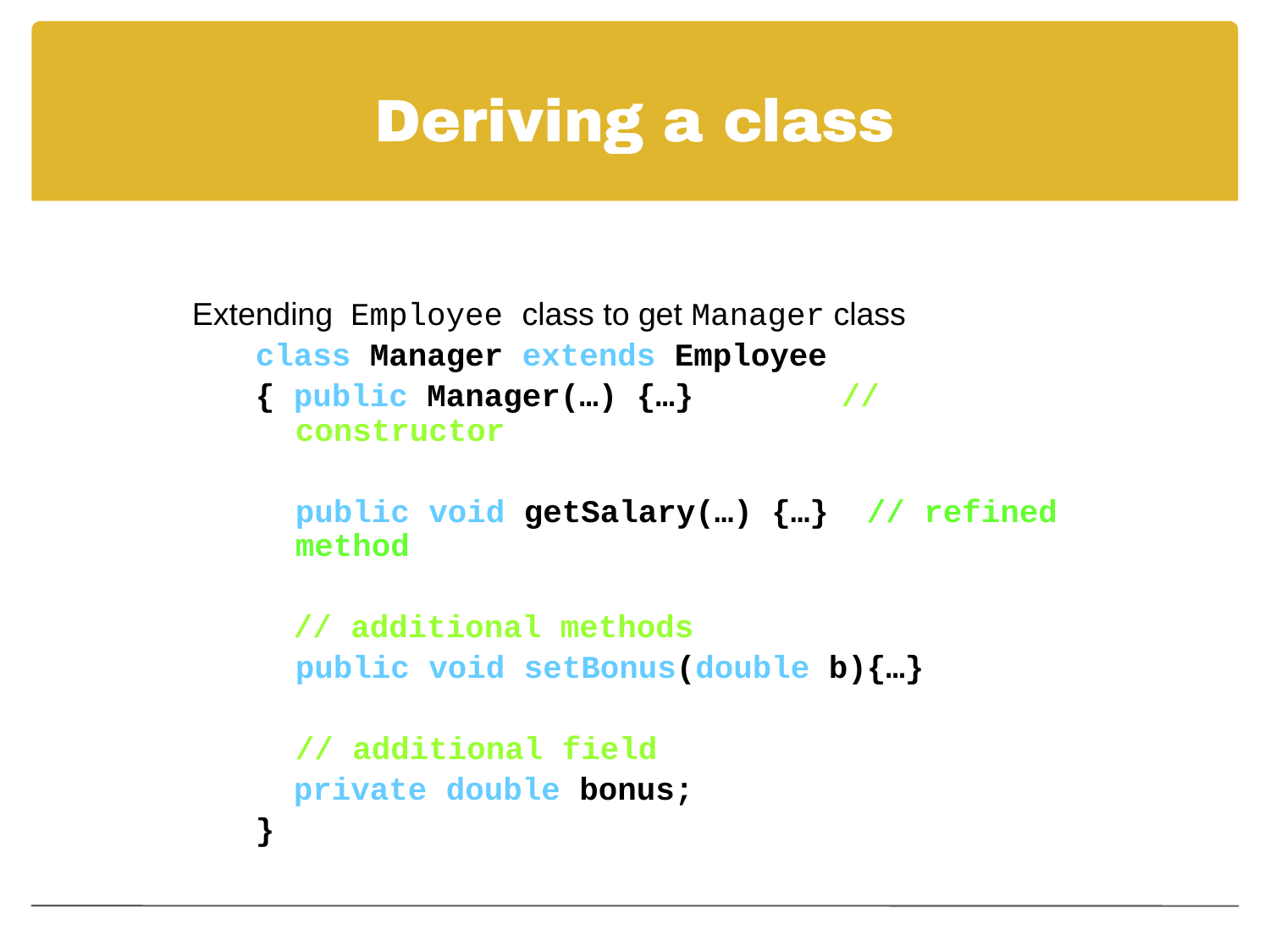

# Deriving a class
Extending  Employee class to get Manager class
class Manager extends Employee
{ public Manager(…) {…}	  // constructor

	public void getSalary(…) {…}  // refined method

  // additional methods
	public void setBonus(double b){…}

	// additional field
  private double bonus;
}